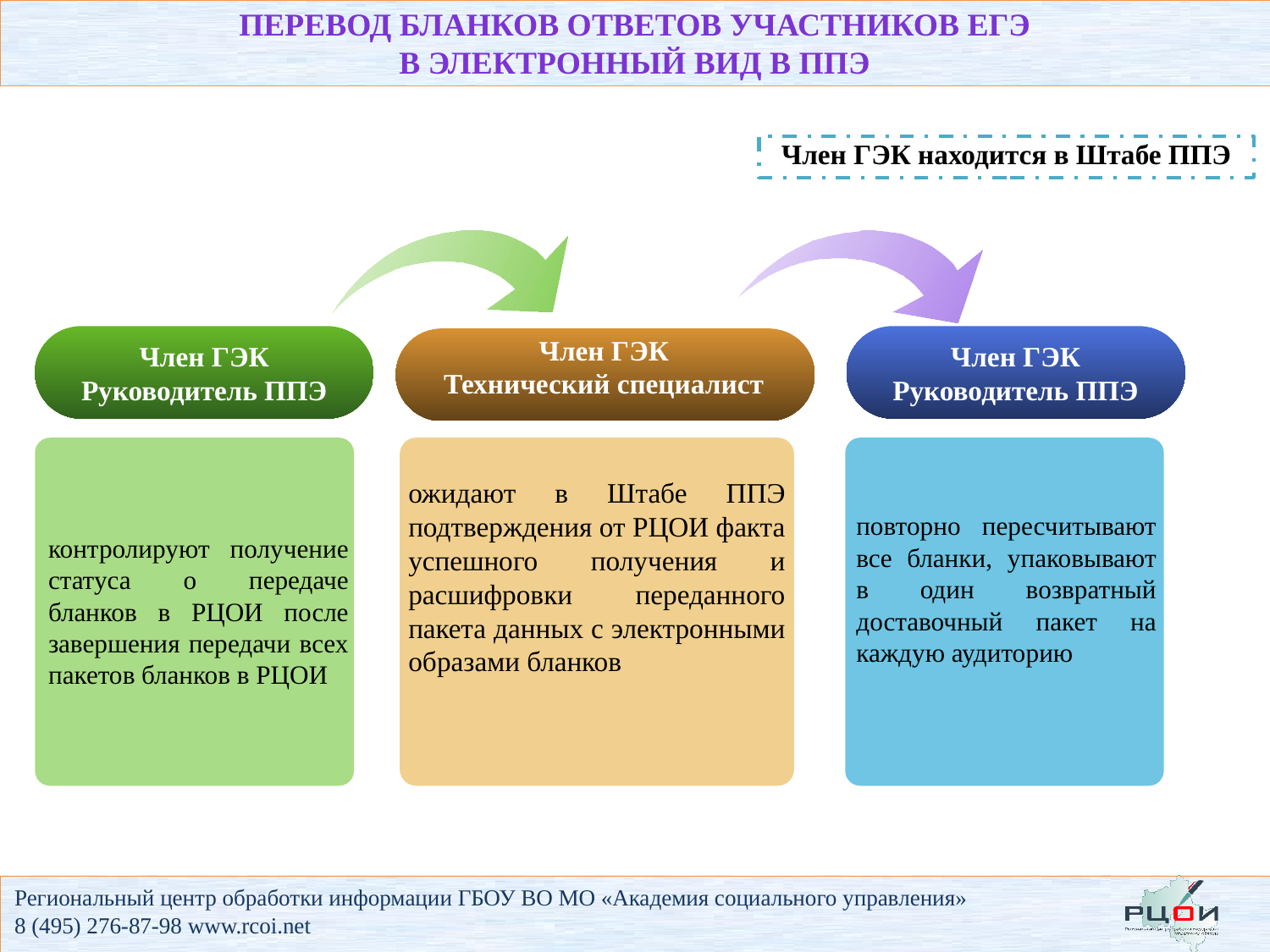

Перевод бланков ответов участников ЕГЭ
в электронный вид в ППЭ
Член ГЭК находится в Штабе ППЭ

Член ГЭК
Технический специалист

Член ГЭК
Руководитель ППЭ
Член ГЭК
Руководитель ППЭ

ожидают в Штабе ППЭ подтверждения от РЦОИ факта успешного получения и расшифровки переданного пакета данных с электронными образами бланков
повторно пересчитывают все бланки, упаковывают в один возвратный доставочный пакет на каждую аудиторию
контролируют получение статуса о передаче бланков в РЦОИ после завершения передачи всех пакетов бланков в РЦОИ